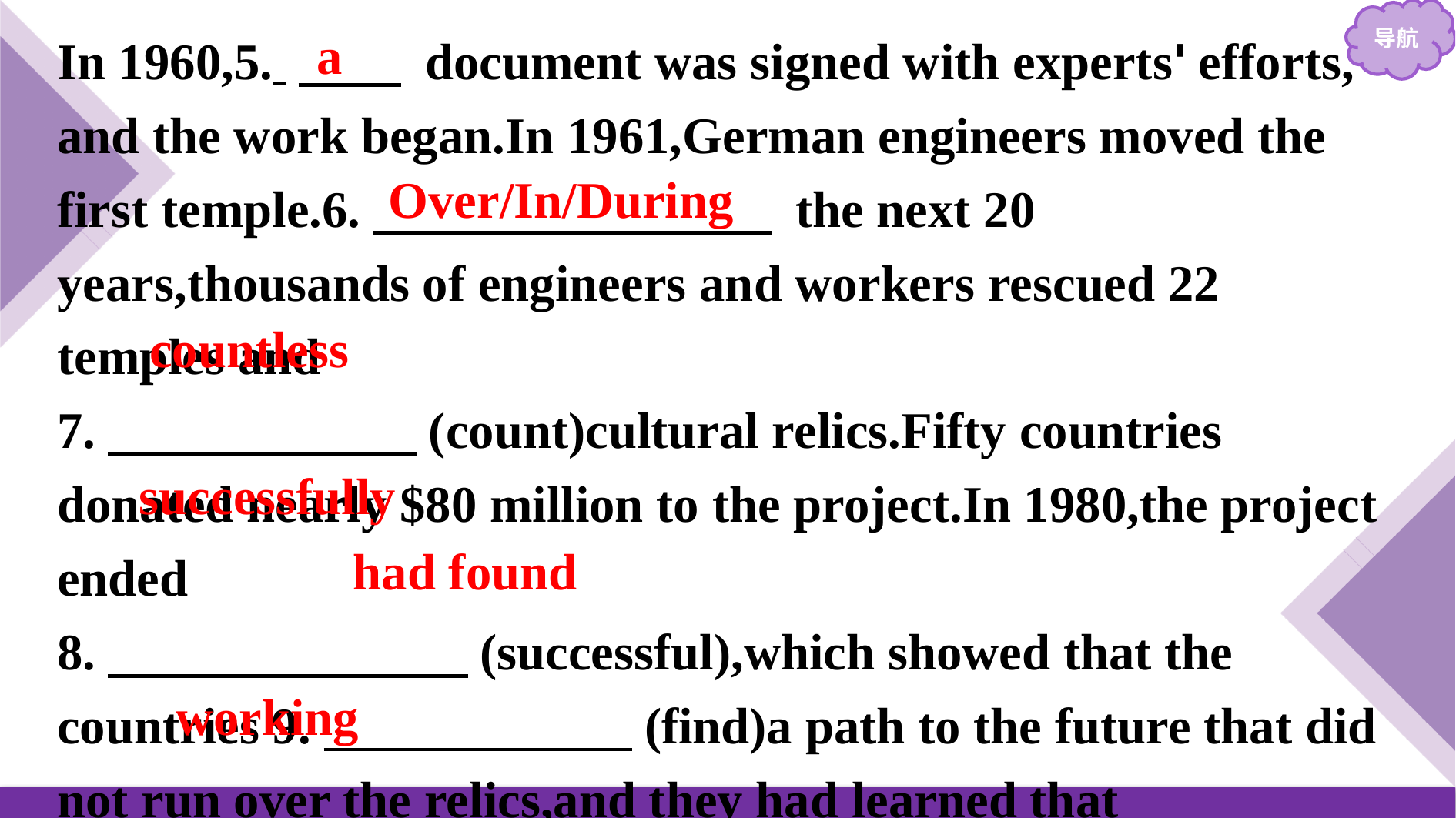

In 1960,5. 　　 document was signed with experts' efforts, and the work began.In 1961,German engineers moved the first temple.6.　　            　　　 the next 20 years,thousands of engineers and workers rescued 22 temples and
7.　　　　　　(count)cultural relics.Fifty countries donated nearly $80 million to the project.In 1980,the project ended
8.　　　　　　　(successful),which showed that the countries 9.　　　　　　(find)a path to the future that did not run over the relics,and they had learned that
10.　　　　　　(work)together can build a better tomorrow.
a
Over/In/During
countless
successfully
had found
working